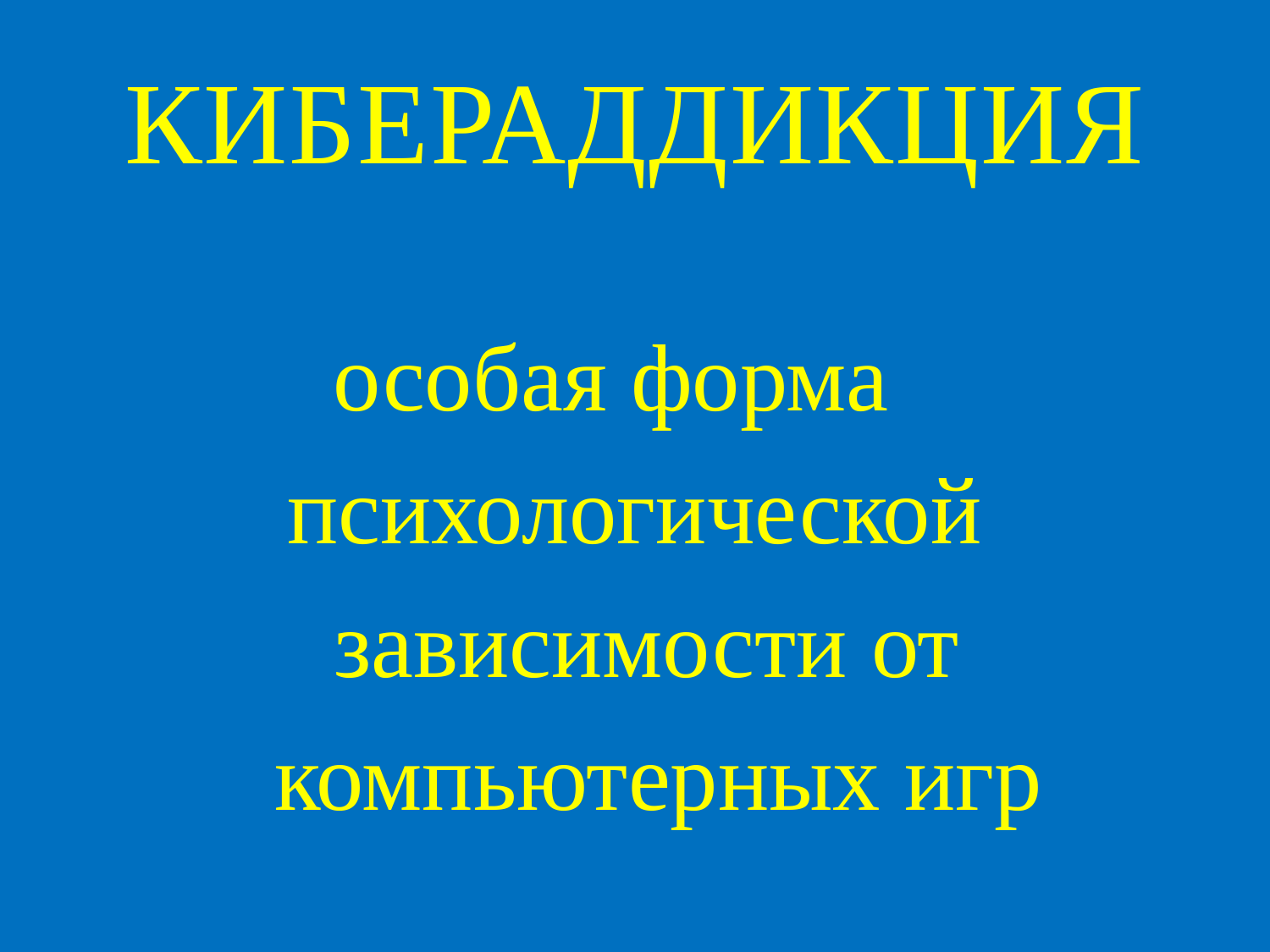

# КИБЕРАДДИКЦИЯ

особая форма
 психологической
  зависимости от
  компьютерных игр